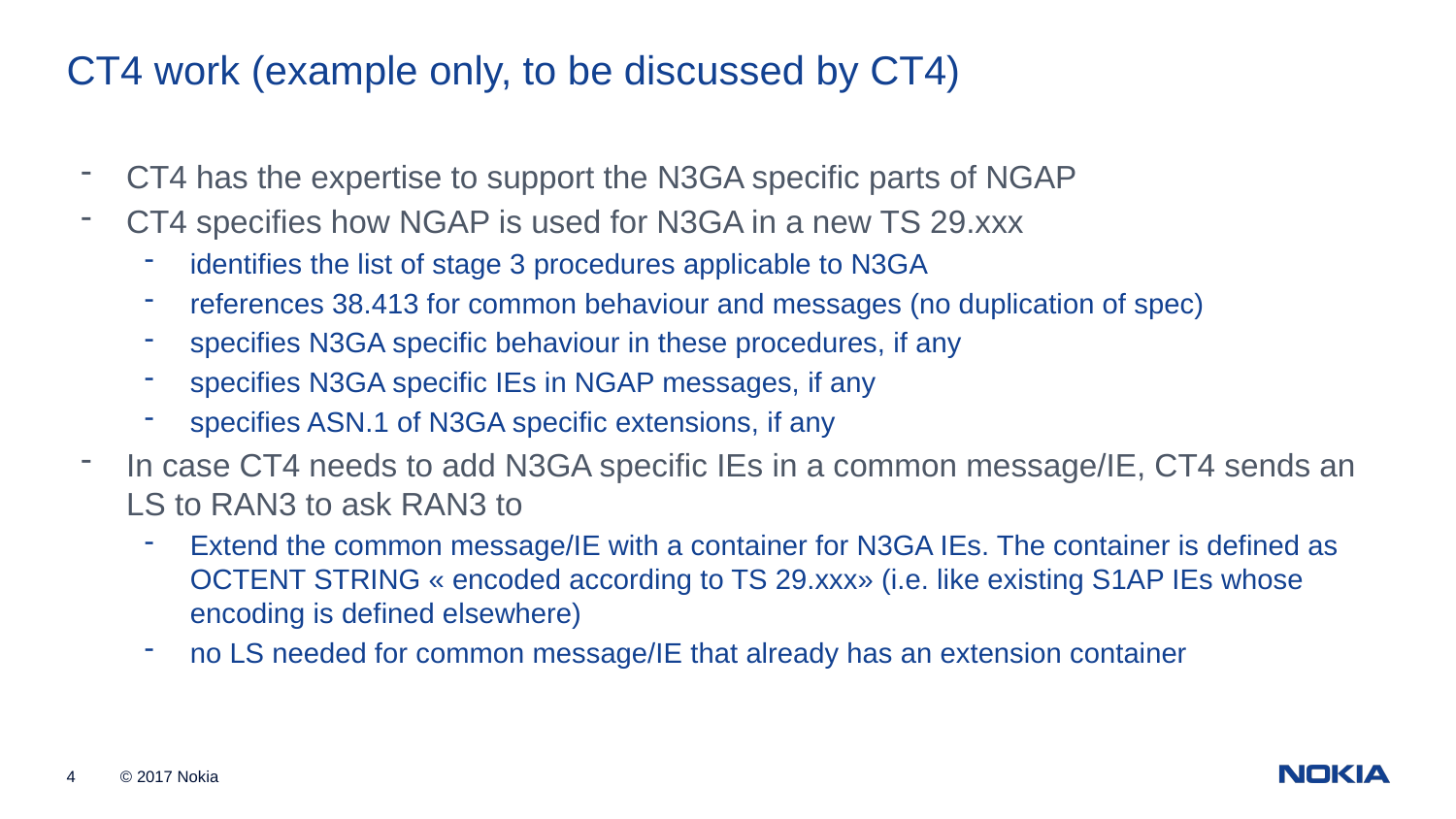

# CT4 work (example only, to be discussed by CT4)
CT4 has the expertise to support the N3GA specific parts of NGAP
CT4 specifies how NGAP is used for N3GA in a new TS 29.xxx
identifies the list of stage 3 procedures applicable to N3GA
references 38.413 for common behaviour and messages (no duplication of spec)
specifies N3GA specific behaviour in these procedures, if any
specifies N3GA specific IEs in NGAP messages, if any
specifies ASN.1 of N3GA specific extensions, if any
In case CT4 needs to add N3GA specific IEs in a common message/IE, CT4 sends an LS to RAN3 to ask RAN3 to
Extend the common message/IE with a container for N3GA IEs. The container is defined as OCTENT STRING « encoded according to TS 29.xxx» (i.e. like existing S1AP IEs whose encoding is defined elsewhere)
no LS needed for common message/IE that already has an extension container